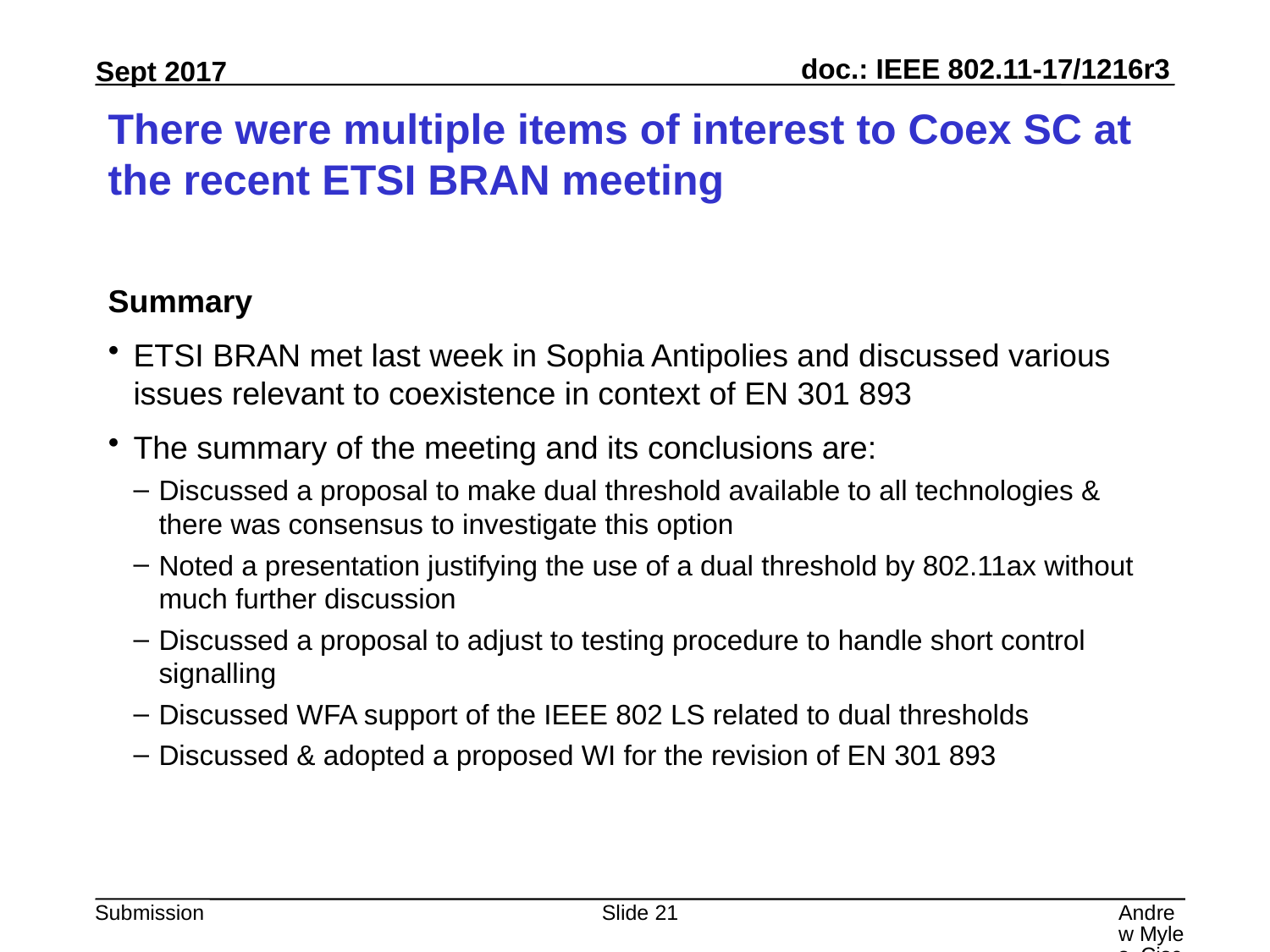

# There were multiple items of interest to Coex SC at the recent ETSI BRAN meeting
Summary
ETSI BRAN met last week in Sophia Antipolies and discussed various issues relevant to coexistence in context of EN 301 893
The summary of the meeting and its conclusions are:
Discussed a proposal to make dual threshold available to all technologies &  there was consensus to investigate this option
Noted a presentation justifying the use of a dual threshold by 802.11ax without much further discussion
Discussed a proposal to adjust to testing procedure to handle short control signalling
Discussed WFA support of the IEEE 802 LS related to dual thresholds
Discussed & adopted a proposed WI for the revision of EN 301 893
Slide 21
Andrew Myles, Cisco